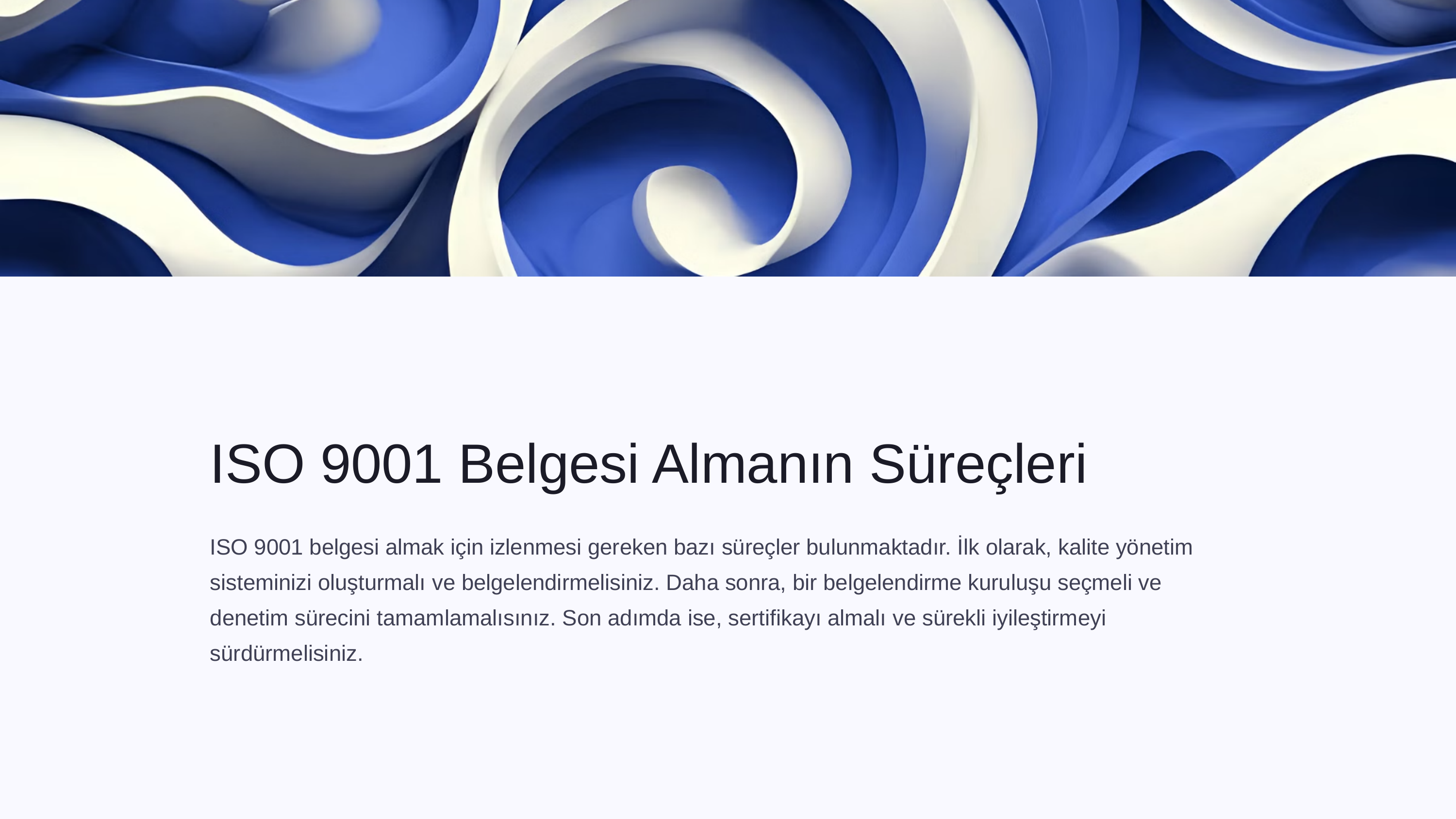

ISO 9001 Belgesi Almanın Süreçleri
ISO 9001 belgesi almak için izlenmesi gereken bazı süreçler bulunmaktadır. İlk olarak, kalite yönetim sisteminizi oluşturmalı ve belgelendirmelisiniz. Daha sonra, bir belgelendirme kuruluşu seçmeli ve denetim sürecini tamamlamalısınız. Son adımda ise, sertifikayı almalı ve sürekli iyileştirmeyi sürdürmelisiniz.